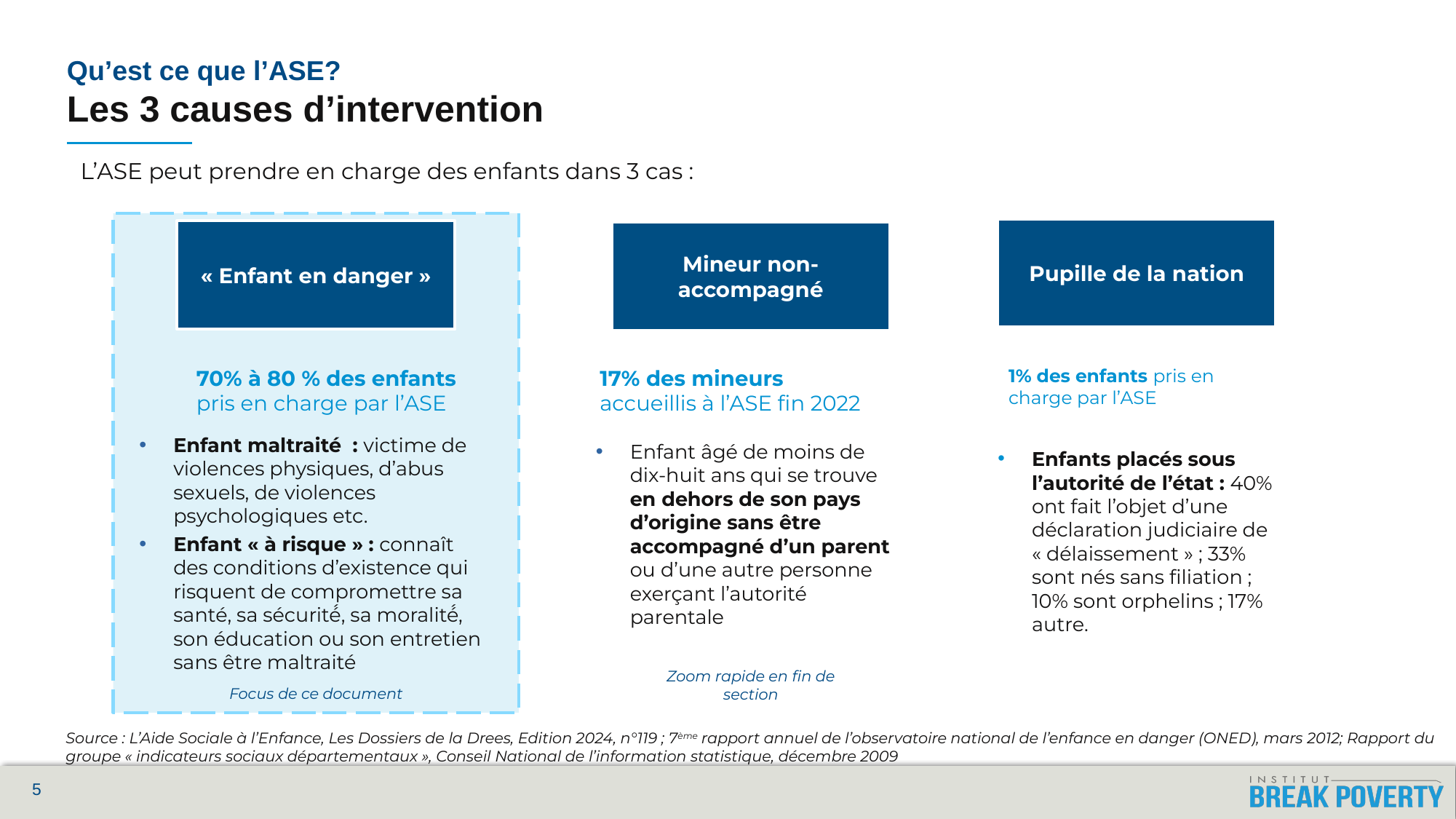

# Qu’est ce que l’ASE? Les 3 causes d’intervention
L’ASE peut prendre en charge des enfants dans 3 cas :

Pupille de la nation
« Enfant en danger »
Mineur non-accompagné
70% à 80 % des enfants pris en charge par l’ASE
17% des mineurs accueillis à l’ASE fin 2022
1% des enfants pris en charge par l’ASE
Enfant maltraité  : victime de violences physiques, d’abus sexuels, de violences psychologiques etc.
Enfant « à risque » : connaît des conditions d’existence qui risquent de compromettre sa santé, sa sécurité́, sa moralité́, son éducation ou son entretien sans être maltraité
Enfant âgé de moins de dix-huit ans qui se trouve en dehors de son pays d’origine sans être accompagné d’un parent ou d’une autre personne exerçant l’autorité parentale
Enfants placés sous l’autorité de l’état : 40% ont fait l’objet d’une déclaration judiciaire de « délaissement » ; 33% sont nés sans filiation ; 10% sont orphelins ; 17% autre.
Focus de ce document
Zoom rapide en fin de section
Source : L’Aide Sociale à l’Enfance, Les Dossiers de la Drees, Edition 2024, n°119 ; 7ème rapport annuel de l’observatoire national de l’enfance en danger (ONED), mars 2012; Rapport du groupe « indicateurs sociaux départementaux », Conseil National de l’information statistique, décembre 2009
5